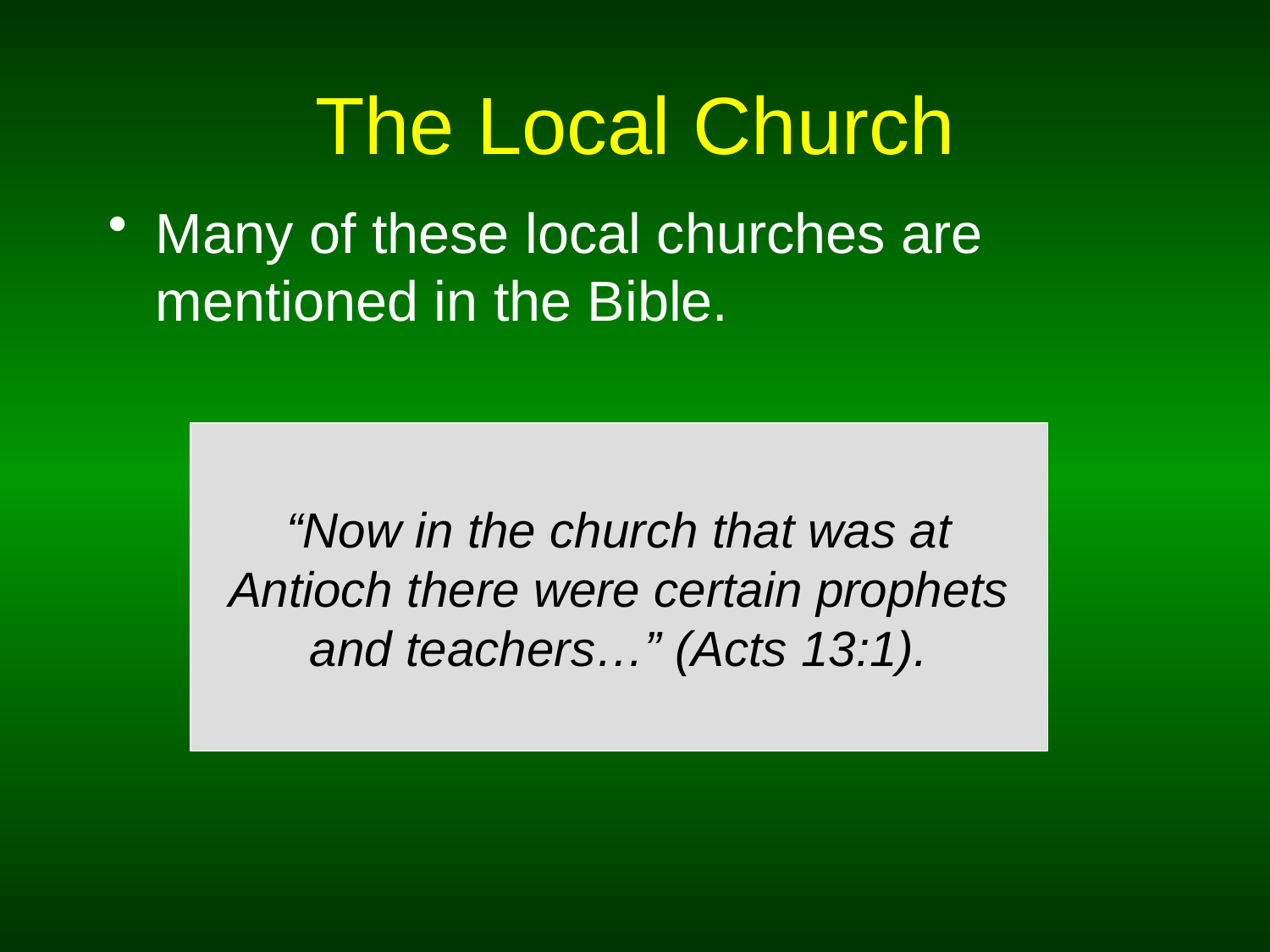

# The Local Church
Many of these local churches are mentioned in the Bible.
“Now in the church that was at Antioch there were certain prophets and teachers…” (Acts 13:1).